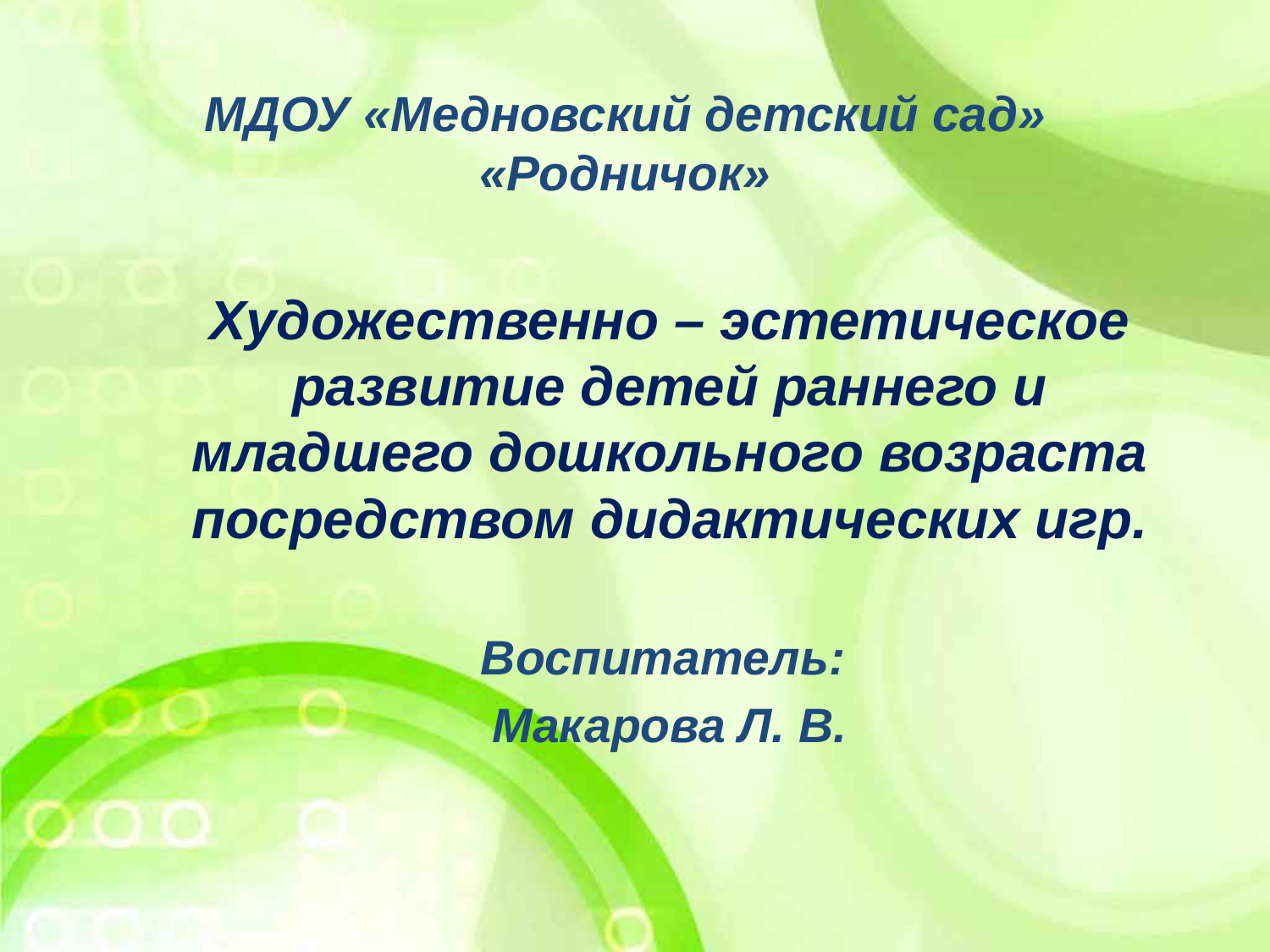

# МДОУ «Медновский детский сад» «Родничок»
Художественно – эстетическое развитие детей раннего и младшего дошкольного возраста посредством дидактических игр.

Воспитатель:
Макарова Л. В.